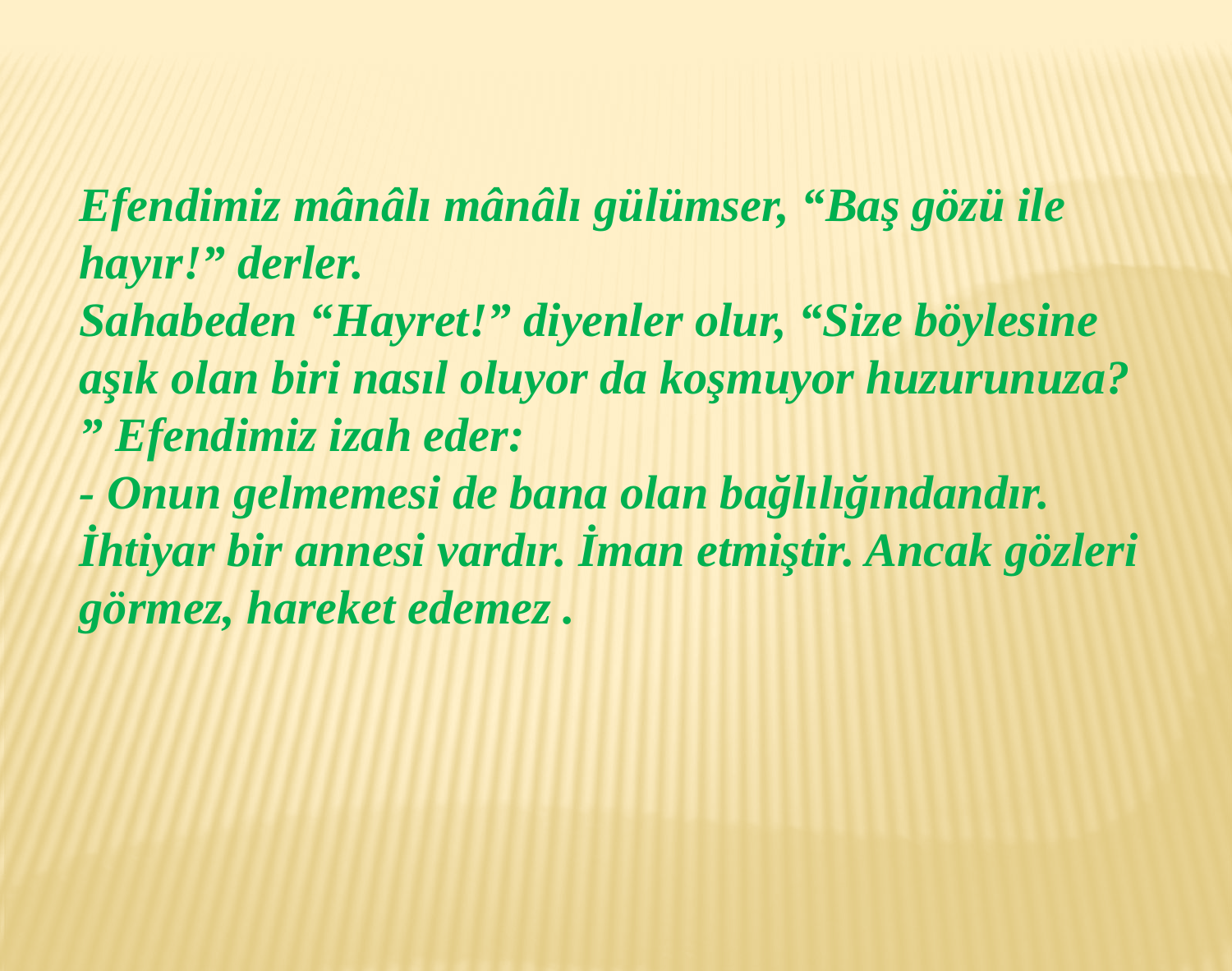

Efendimiz mânâlı mânâlı gülümser, “Baş gözü ile hayır!” derler.
Sahabeden “Hayret!” diyenler olur, “Size böylesine aşık olan biri nasıl oluyor da koşmuyor huzurunuza?
” Efendimiz izah eder:
- Onun gelmemesi de bana olan bağlılığındandır. İhtiyar bir annesi vardır. İman etmiştir. Ancak gözleri görmez, hareket edemez .